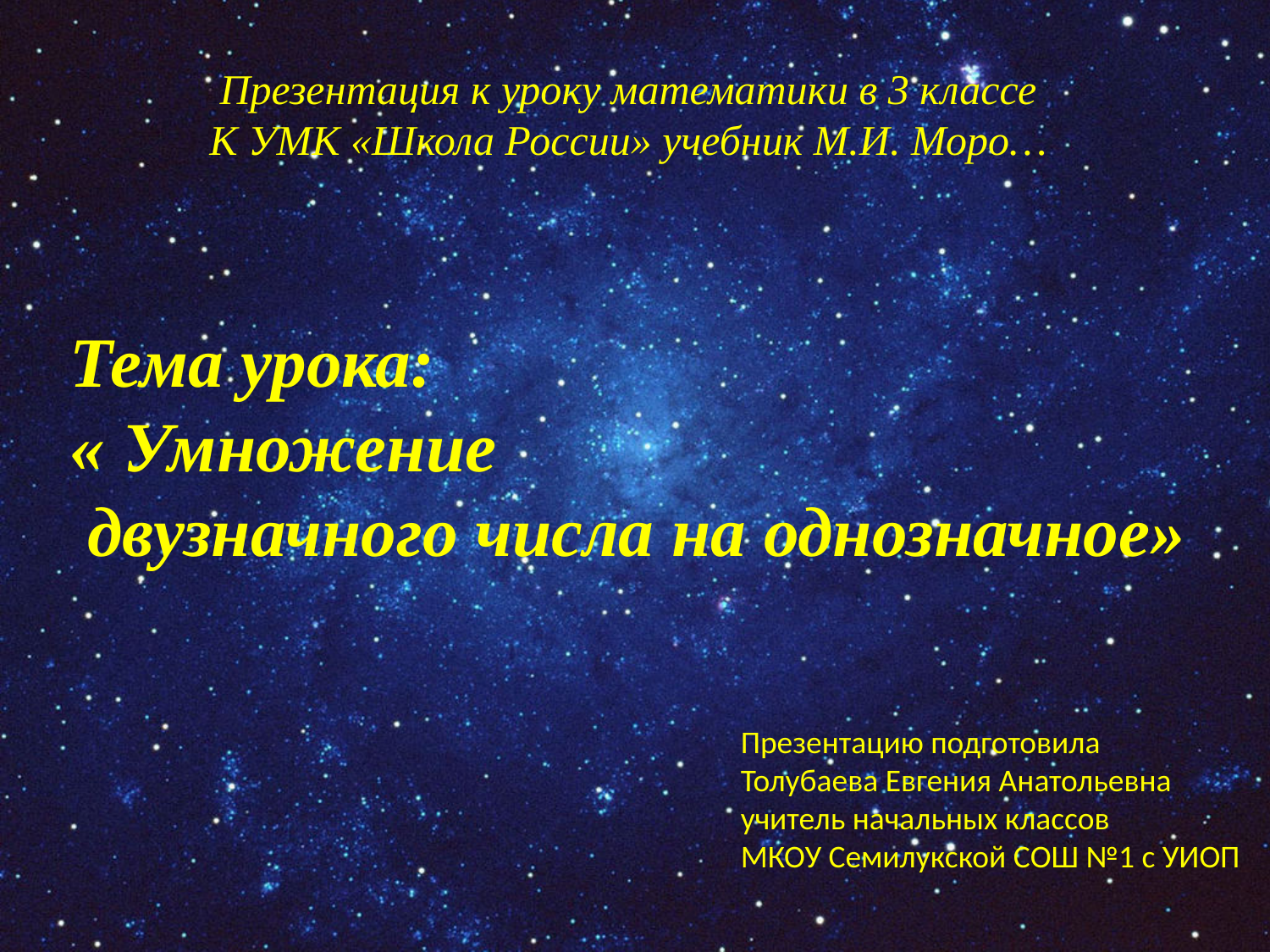

Презентация к уроку математики в 3 классе
К УМК «Школа России» учебник М.И. Моро…

Тема урока:
« Умножение
 двузначного числа на однозначное»
Презентацию подготовила
Толубаева Евгения Анатольевна
учитель начальных классов
МКОУ Семилукской СОШ №1 с УИОП